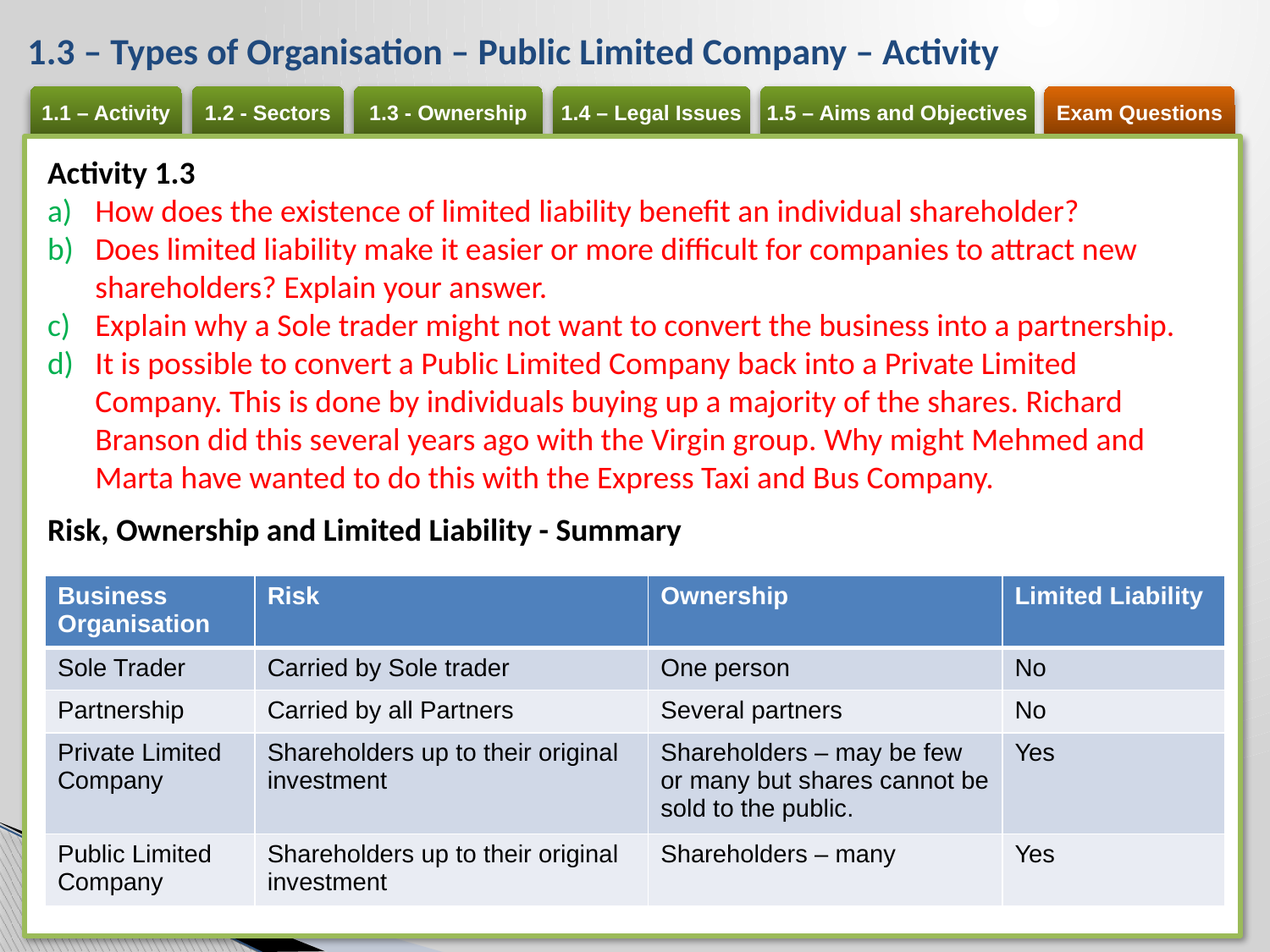

# 1.3 – Types of Organisation – Public Limited Company – Activity
Activity 1.3
How does the existence of limited liability benefit an individual shareholder?
Does limited liability make it easier or more difficult for companies to attract new shareholders? Explain your answer.
Explain why a Sole trader might not want to convert the business into a partnership.
It is possible to convert a Public Limited Company back into a Private Limited Company. This is done by individuals buying up a majority of the shares. Richard Branson did this several years ago with the Virgin group. Why might Mehmed and Marta have wanted to do this with the Express Taxi and Bus Company.

Risk, Ownership and Limited Liability - Summary
| Business Organisation | Risk | Ownership | Limited Liability |
| --- | --- | --- | --- |
| Sole Trader | Carried by Sole trader | One person | No |
| Partnership | Carried by all Partners | Several partners | No |
| Private Limited Company | Shareholders up to their original investment | Shareholders – may be few or many but shares cannot be sold to the public. | Yes |
| Public Limited Company | Shareholders up to their original investment | Shareholders – many | Yes |